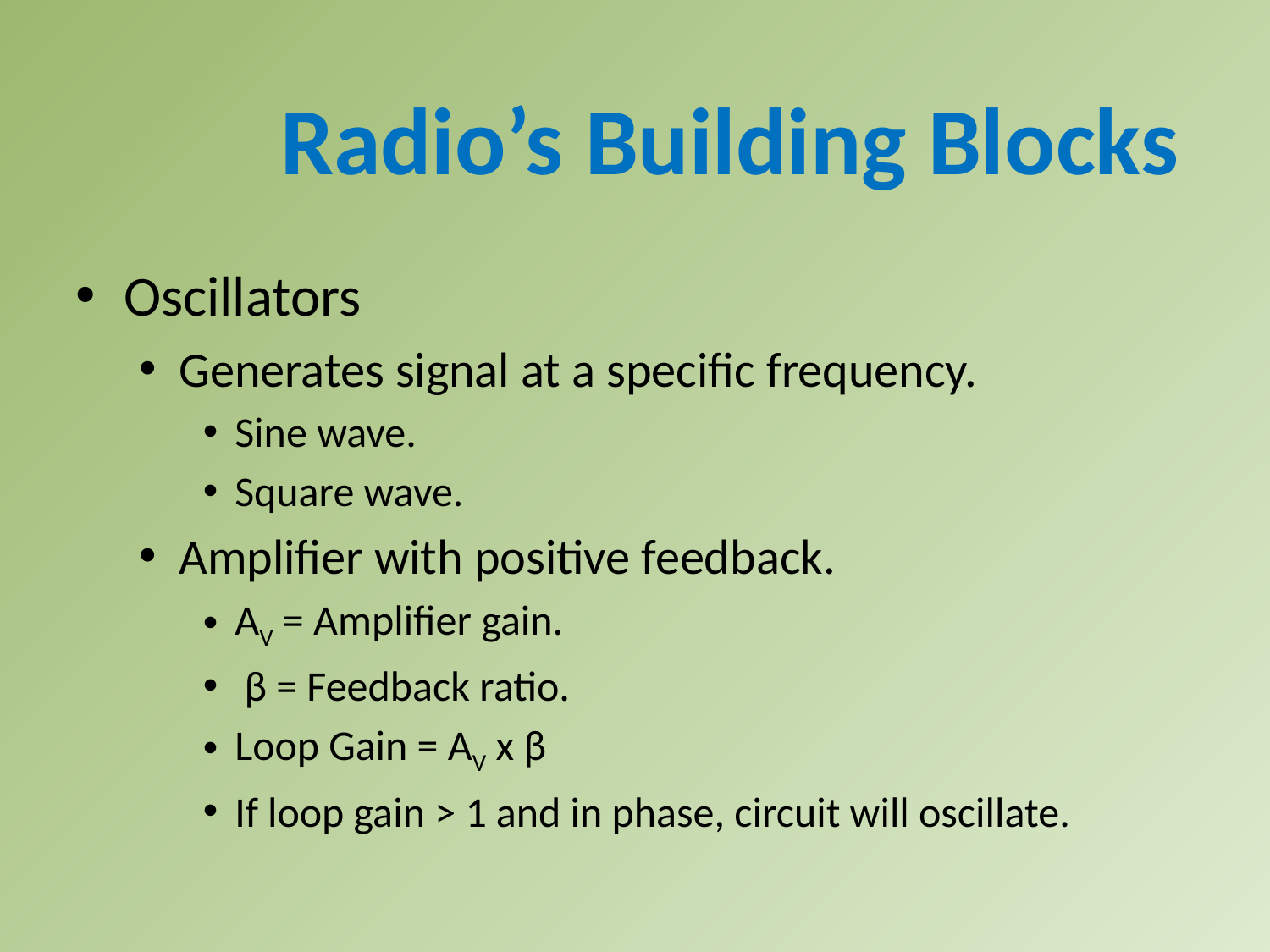

Radio’s Building Blocks
Oscillators
Generates signal at a specific frequency.
Sine wave.
Square wave.
Amplifier with positive feedback.
AV = Amplifier gain.
 β = Feedback ratio.
Loop Gain = AV x β
If loop gain > 1 and in phase, circuit will oscillate.